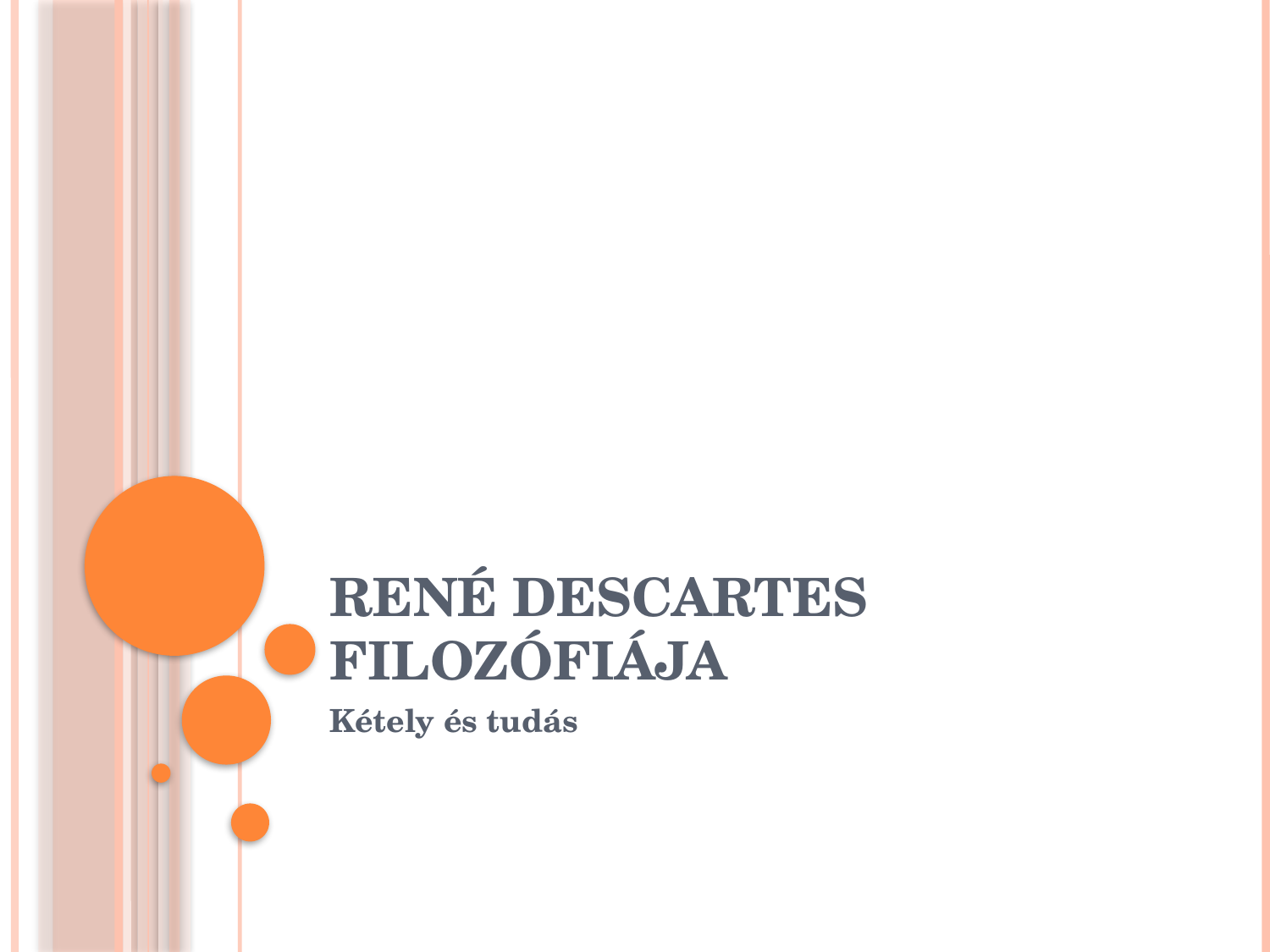

# René Descartes filozófiája
Kétely és tudás